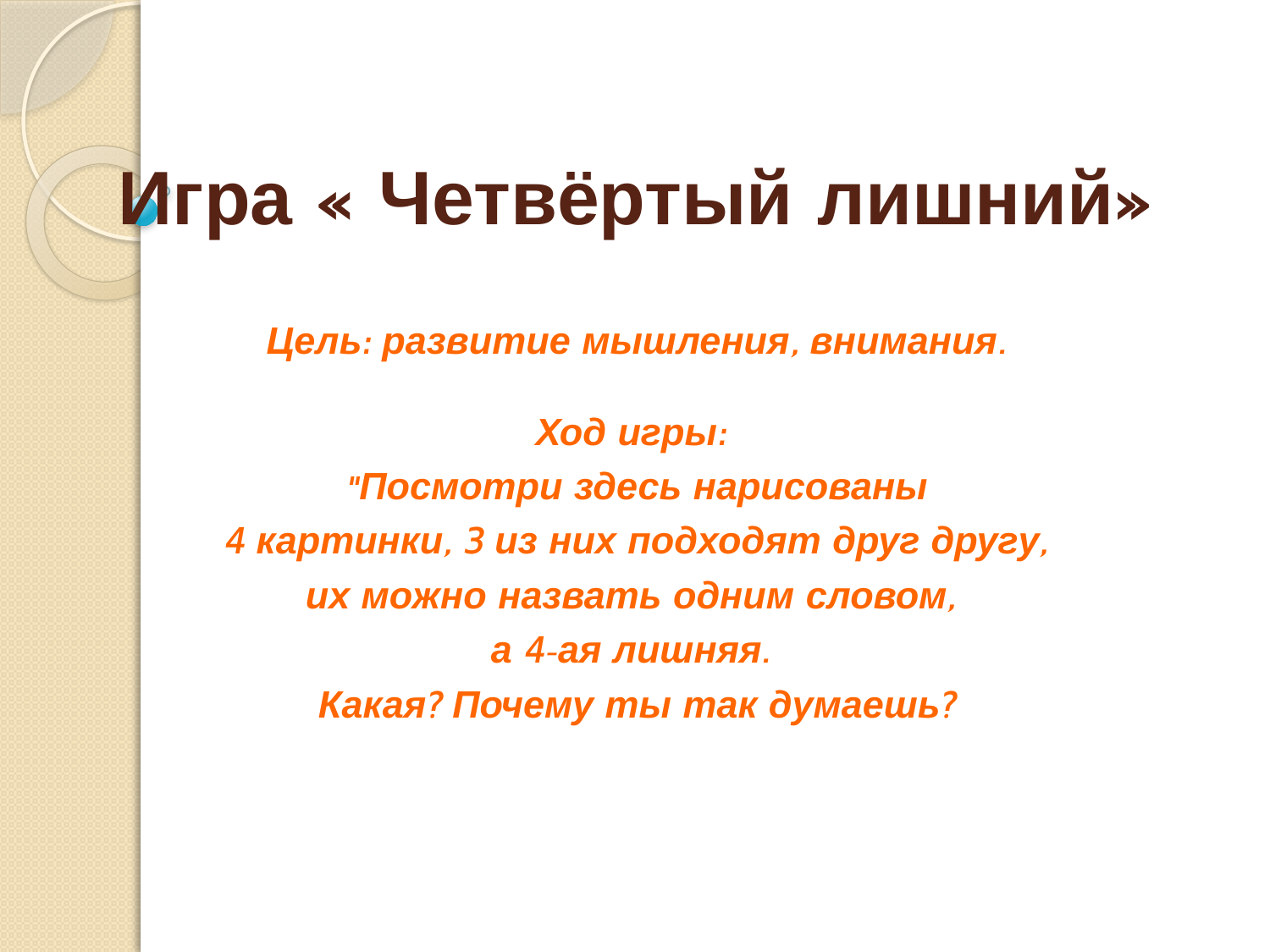

# Игра « Четвёртый лишний»
Цель: развитие мышления, внимания.
Ход игры:
"Посмотри здесь нарисованы
 4 картинки, 3 из них подходят друг другу,
их можно назвать одним словом,
а 4-ая лишняя.
Какая? Почему ты так думаешь?